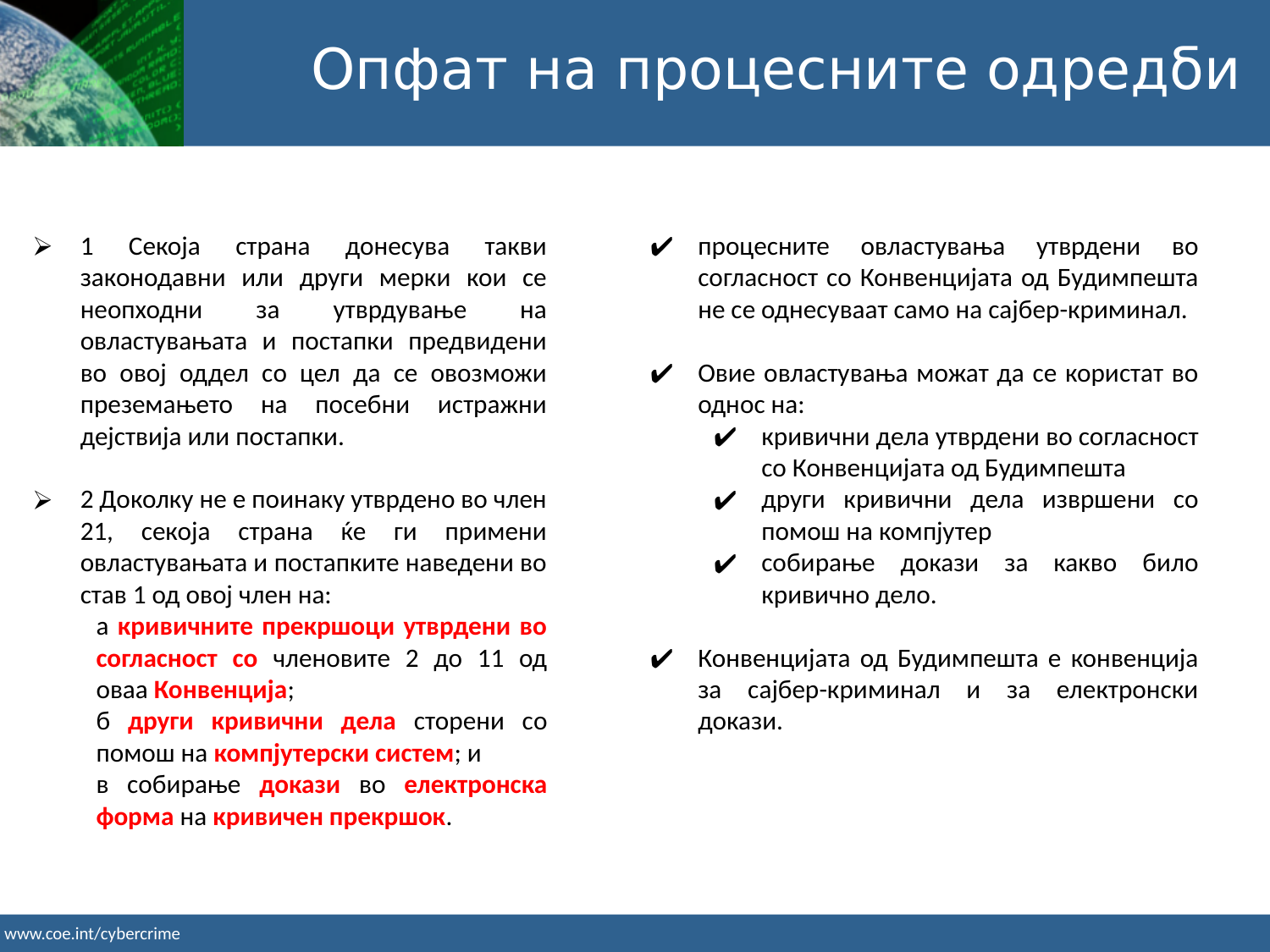

Опфат на процесните одредби
1 Секоја страна донесува такви законодавни или други мерки кои се неопходни за утврдување на овластувањата и постапки предвидени во овој оддел со цел да се овозможи преземањето на посебни истражни дејствија или постапки.

2 Доколку не е поинаку утврдено во член 21, секоја страна ќе ги примени овластувањата и постапките наведени во став 1 од овој член на:
а кривичните прекршоци утврдени во согласност со членовите 2 до 11 од оваа Конвенција;
б други кривични дела сторени со помош на компјутерски систем; и
в собирање докази во електронска форма на кривичен прекршок.
процесните овластувања утврдени во согласност со Конвенцијата од Будимпешта не се однесуваат само на сајбер-криминал.

Овие овластувања можат да се користат во однос на:
кривични дела утврдени во согласност со Конвенцијата од Будимпешта
други кривични дела извршени со помош на компјутер
собирање докази за какво било кривично дело.

Конвенцијата од Будимпешта е конвенција за сајбер-криминал и за електронски докази.